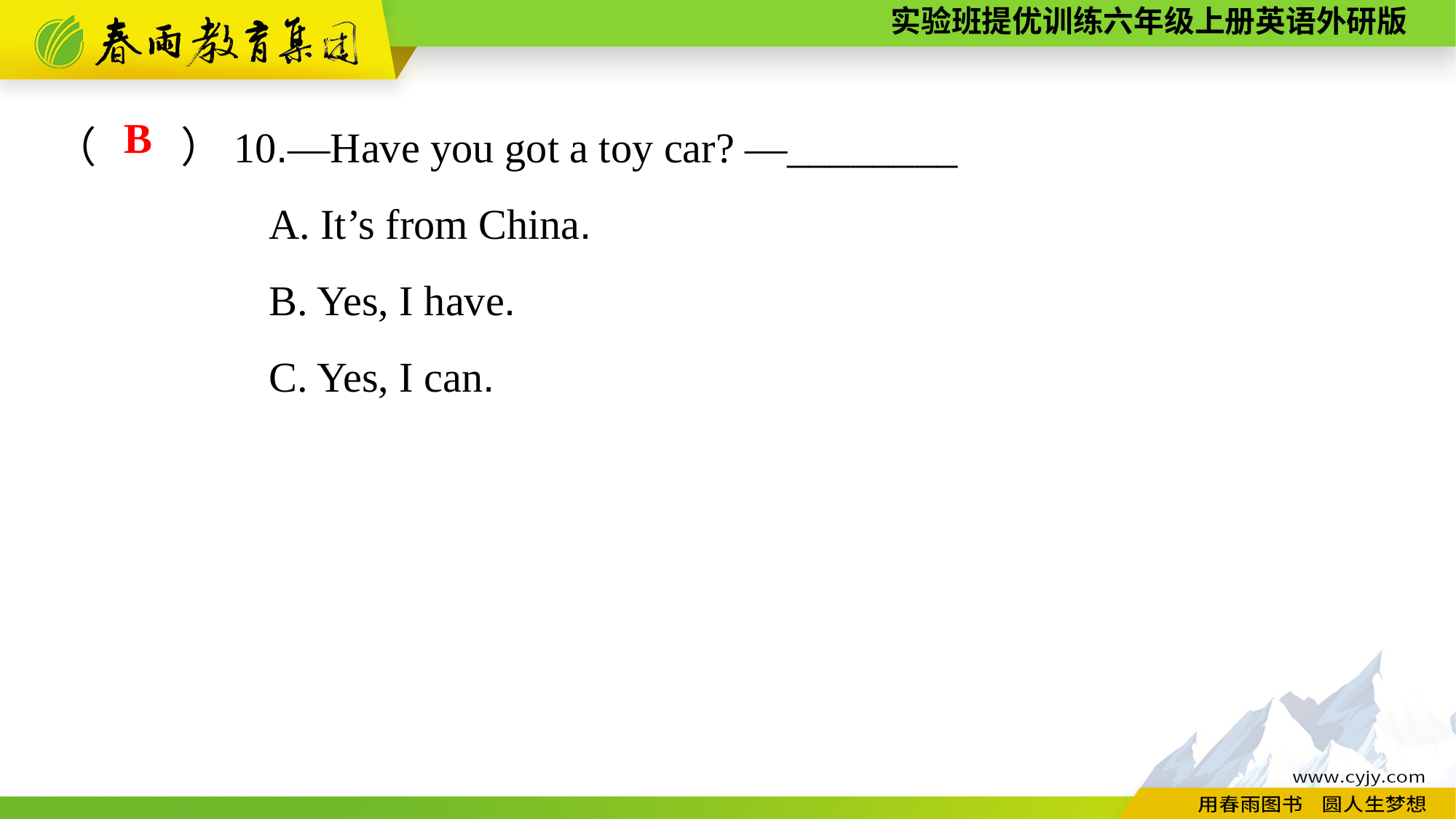

（　　）10.—Have you got a toy car? —________
A. It’s from China.
B. Yes, I have.
C. Yes, I can.
B